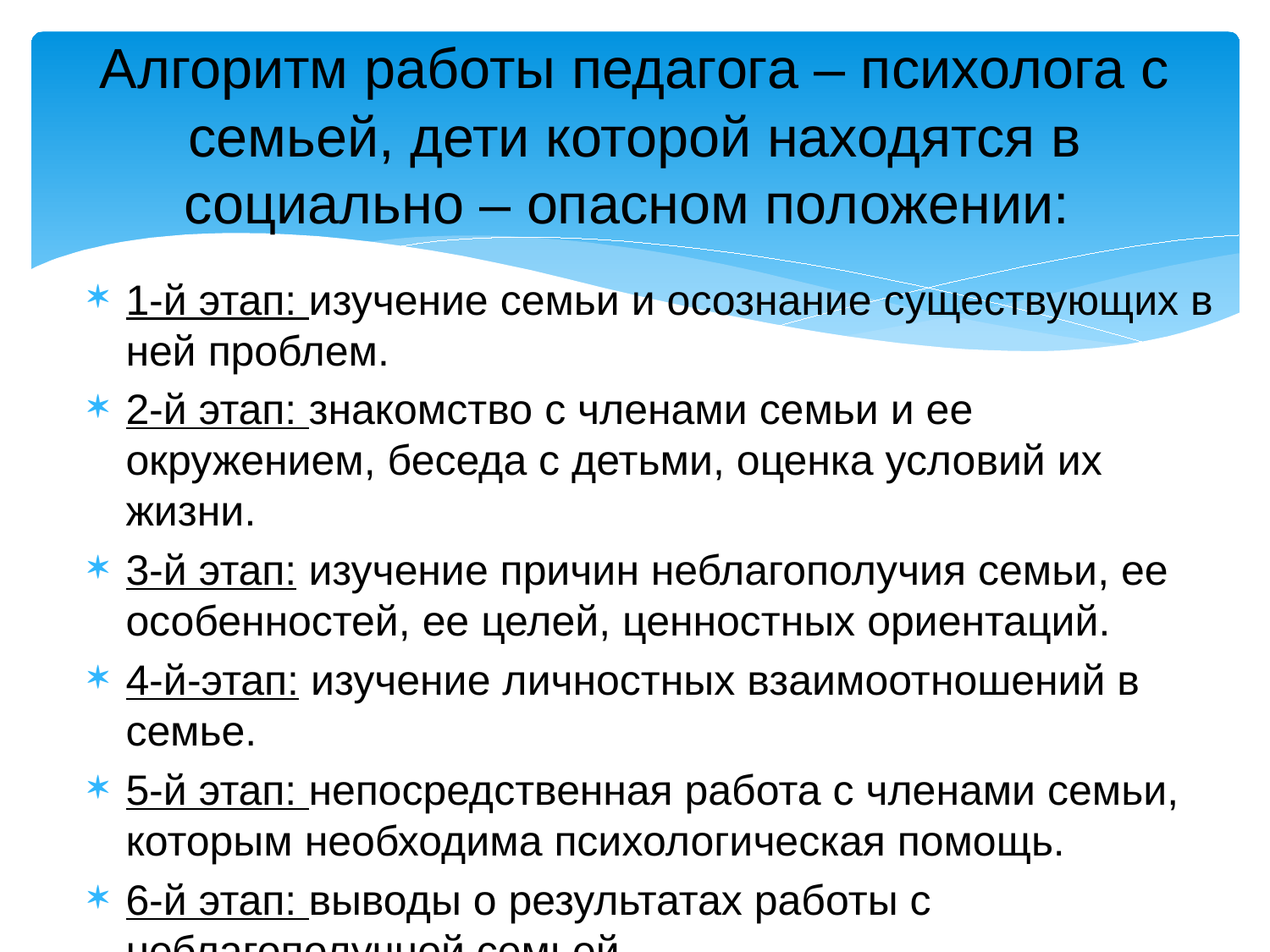

# Алгоритм работы педагога – психолога с семьей, дети которой находятся в социально – опасном положении:
1-й этап: изучение семьи и осознание существующих в ней проблем.
2-й этап: знакомство с членами семьи и ее окружением, беседа с детьми, оценка условий их жизни.
3-й этап: изучение причин неблагополучия семьи, ее особенностей, ее целей, ценностных ориентаций.
4-й-этап: изучение личностных взаимоотношений в семье.
5-й этап: непосредственная работа с членами семьи, которым необходима психологическая помощь.
6-й этап: выводы о результатах работы с неблагополучной семьей.